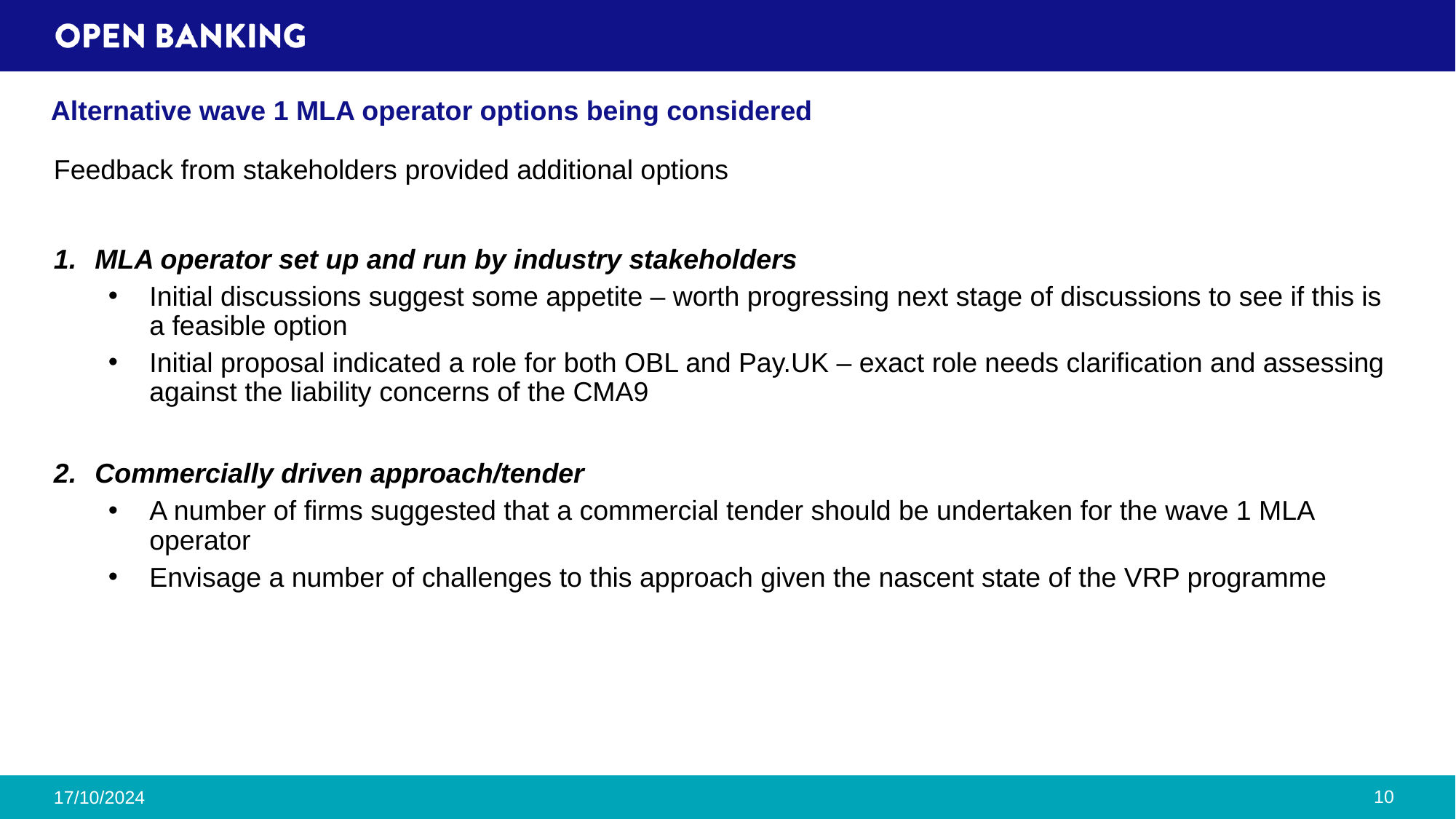

# Alternative wave 1 MLA operator options being considered
Feedback from stakeholders provided additional options

MLA operator set up and run by industry stakeholders
Initial discussions suggest some appetite – worth progressing next stage of discussions to see if this is a feasible option
Initial proposal indicated a role for both OBL and Pay.UK – exact role needs clarification and assessing against the liability concerns of the CMA9

Commercially driven approach/tender
A number of firms suggested that a commercial tender should be undertaken for the wave 1 MLA operator
Envisage a number of challenges to this approach given the nascent state of the VRP programme

10
17/10/2024